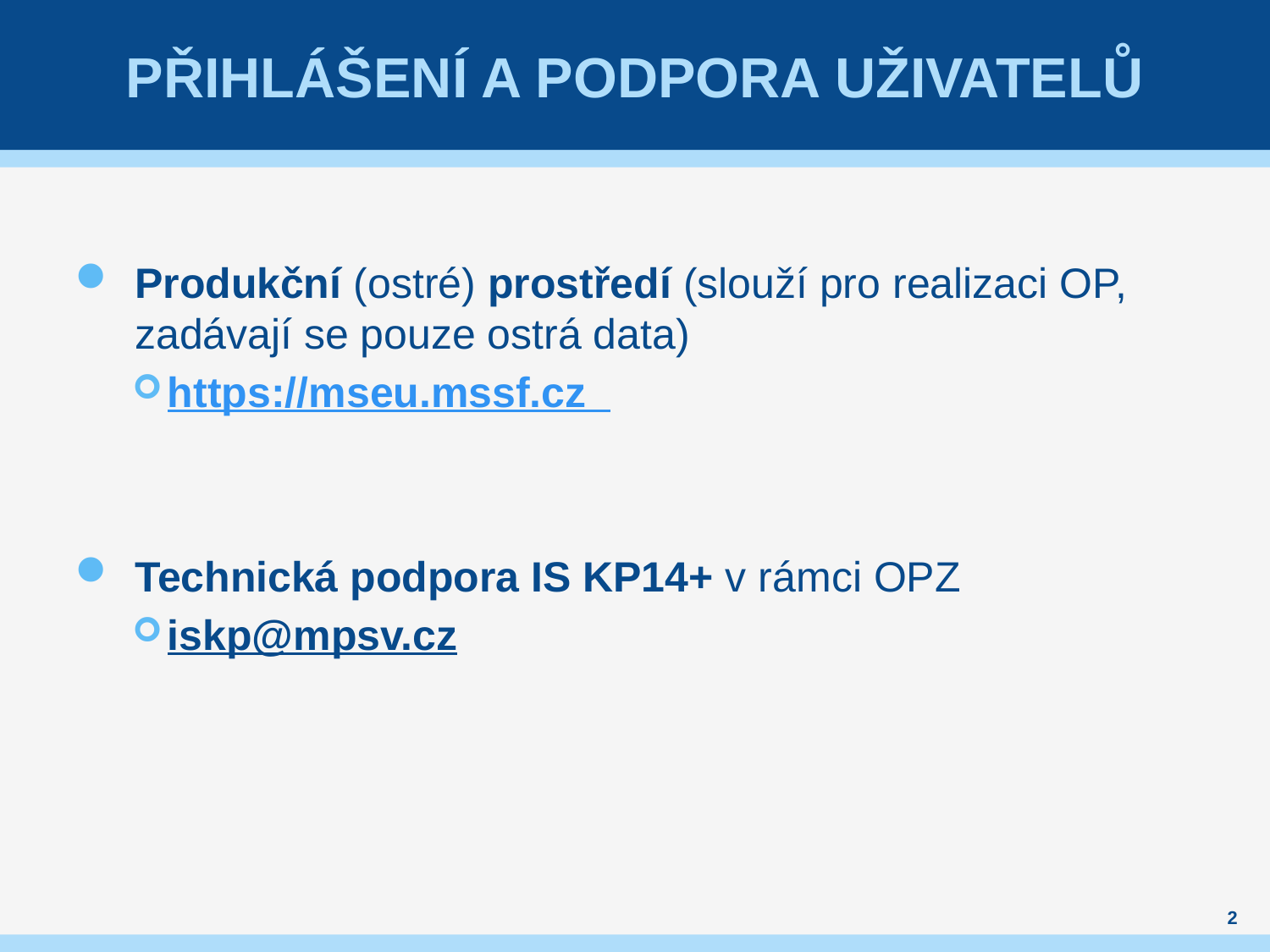

# přihlášení A Podpora uživatelů
Produkční (ostré) prostředí (slouží pro realizaci OP, zadávají se pouze ostrá data)
https://mseu.mssf.cz

Technická podpora IS KP14+ v rámci OPZ
iskp@mpsv.cz

2